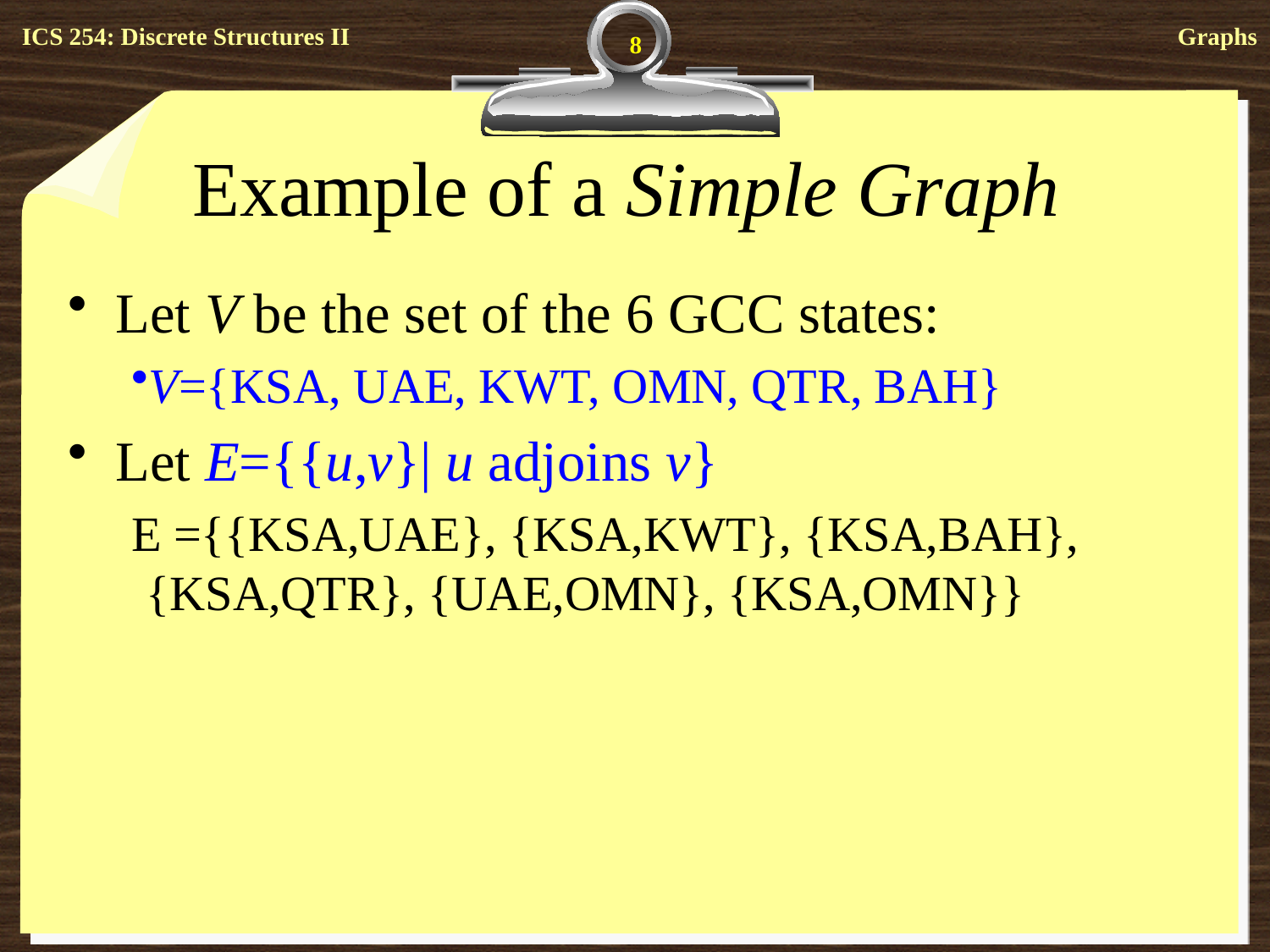

8
# Example of a Simple Graph
Let V be the set of the 6 GCC states:
V={KSA, UAE, KWT, OMN, QTR, BAH}
Let E={{u,v}| u adjoins v}
E ={{KSA,UAE}, {KSA,KWT}, {KSA,BAH}, {KSA,QTR}, {UAE,OMN}, {KSA,OMN}}